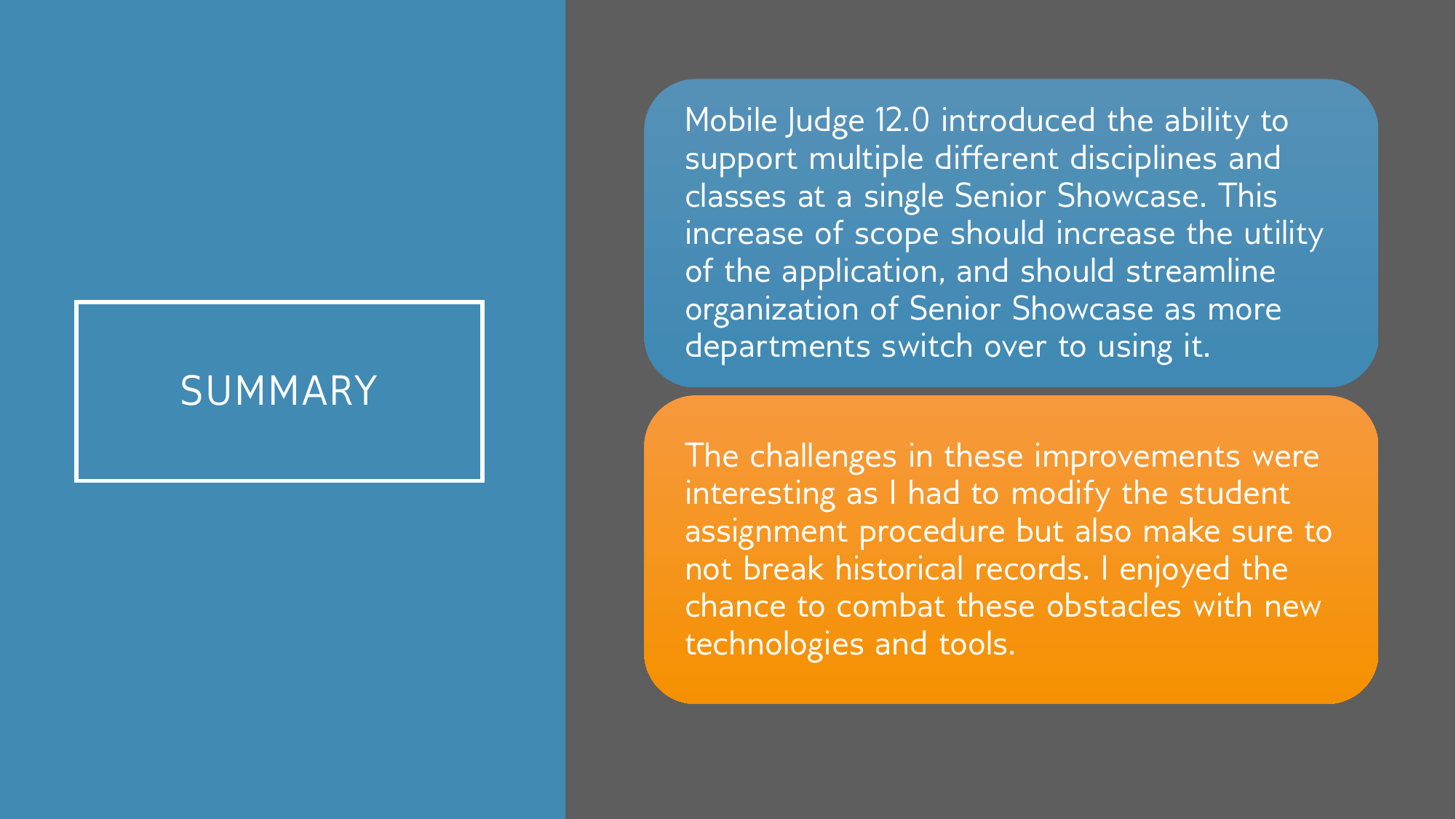

Mobile Judge 12.0 introduced the ability to support multiple different disciplines and classes at a single Senior Showcase. This increase of scope should increase the utility of the application, and should streamline organization of Senior Showcase as more departments switch over to using it.
The challenges in these improvements were interesting as I had to modify the student assignment procedure but also make sure to not break historical records. I enjoyed the chance to combat these obstacles with new technologies and tools.
# Summary